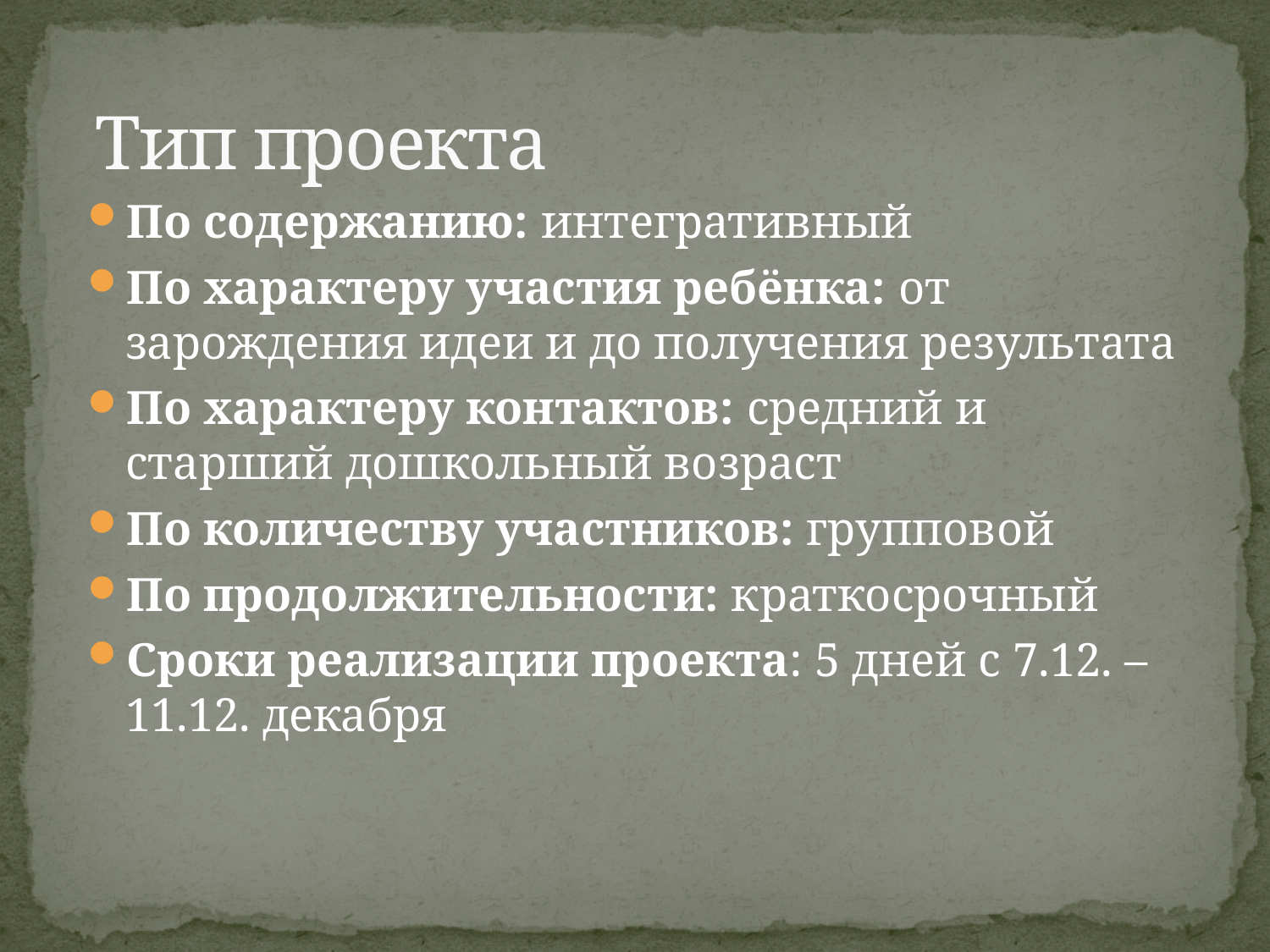

# Тип проекта
По содержанию: интегративный
По характеру участия ребёнка: от зарождения идеи и до получения результата
По характеру контактов: средний и старший дошкольный возраст
По количеству участников: групповой
По продолжительности: краткосрочный
Сроки реализации проекта: 5 дней с 7.12. – 11.12. декабря